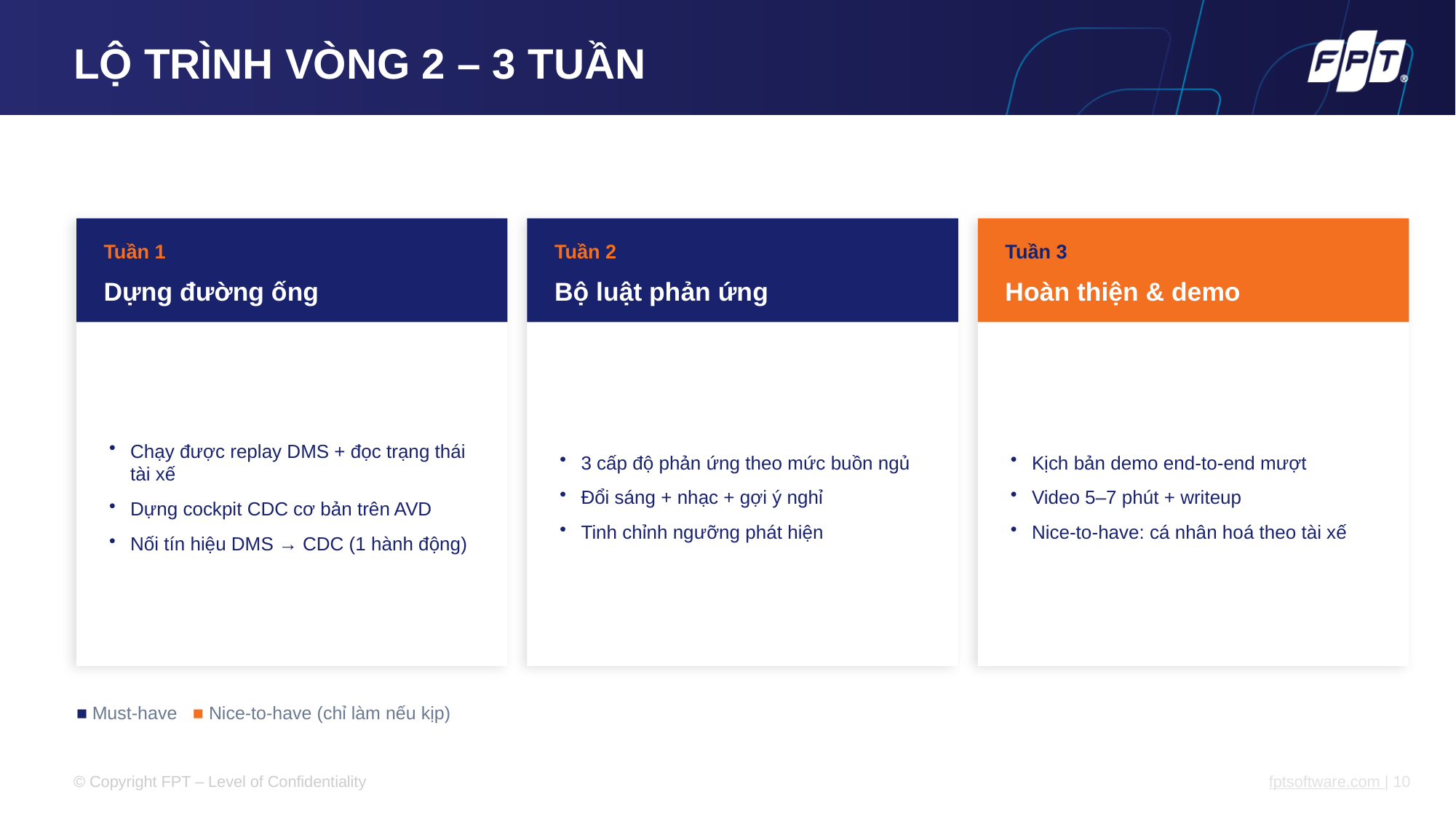

# LỘ TRÌNH VÒNG 2 – 3 TUẦN

Tuần 1
Tuần 2
Tuần 3
Dựng đường ống
Bộ luật phản ứng
Hoàn thiện & demo
Chạy được replay DMS + đọc trạng thái tài xế
Dựng cockpit CDC cơ bản trên AVD
Nối tín hiệu DMS → CDC (1 hành động)
3 cấp độ phản ứng theo mức buồn ngủ
Đổi sáng + nhạc + gợi ý nghỉ
Tinh chỉnh ngưỡng phát hiện
Kịch bản demo end-to-end mượt
Video 5–7 phút + writeup
Nice-to-have: cá nhân hoá theo tài xế
■ Must-have   ■ Nice-to-have (chỉ làm nếu kịp)
fptsoftware.com | 10